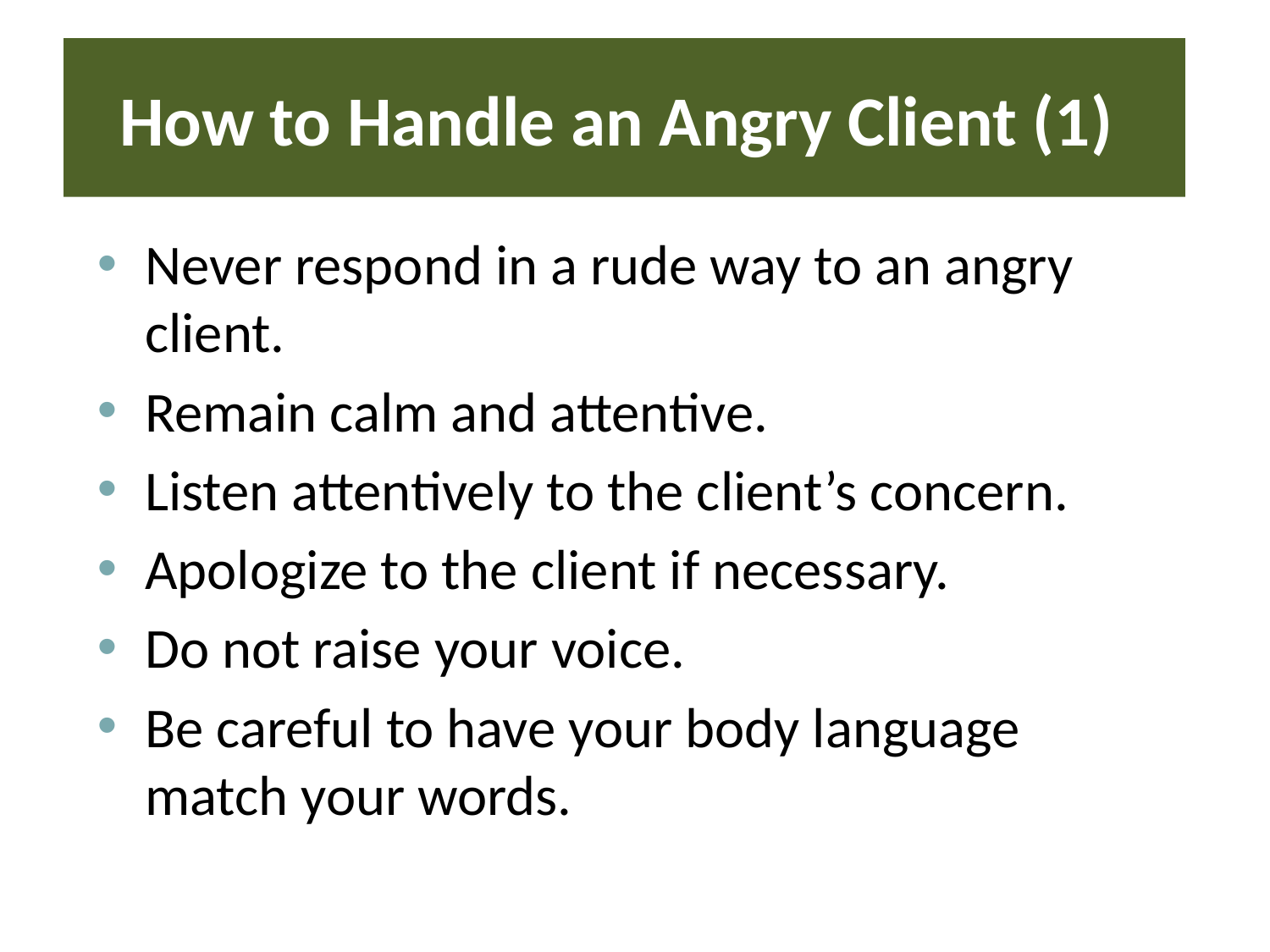

# How to Handle an Angry Client (1)
Never respond in a rude way to an angry client.
Remain calm and attentive.
Listen attentively to the client’s concern.
Apologize to the client if necessary.
Do not raise your voice.
Be careful to have your body language match your words.